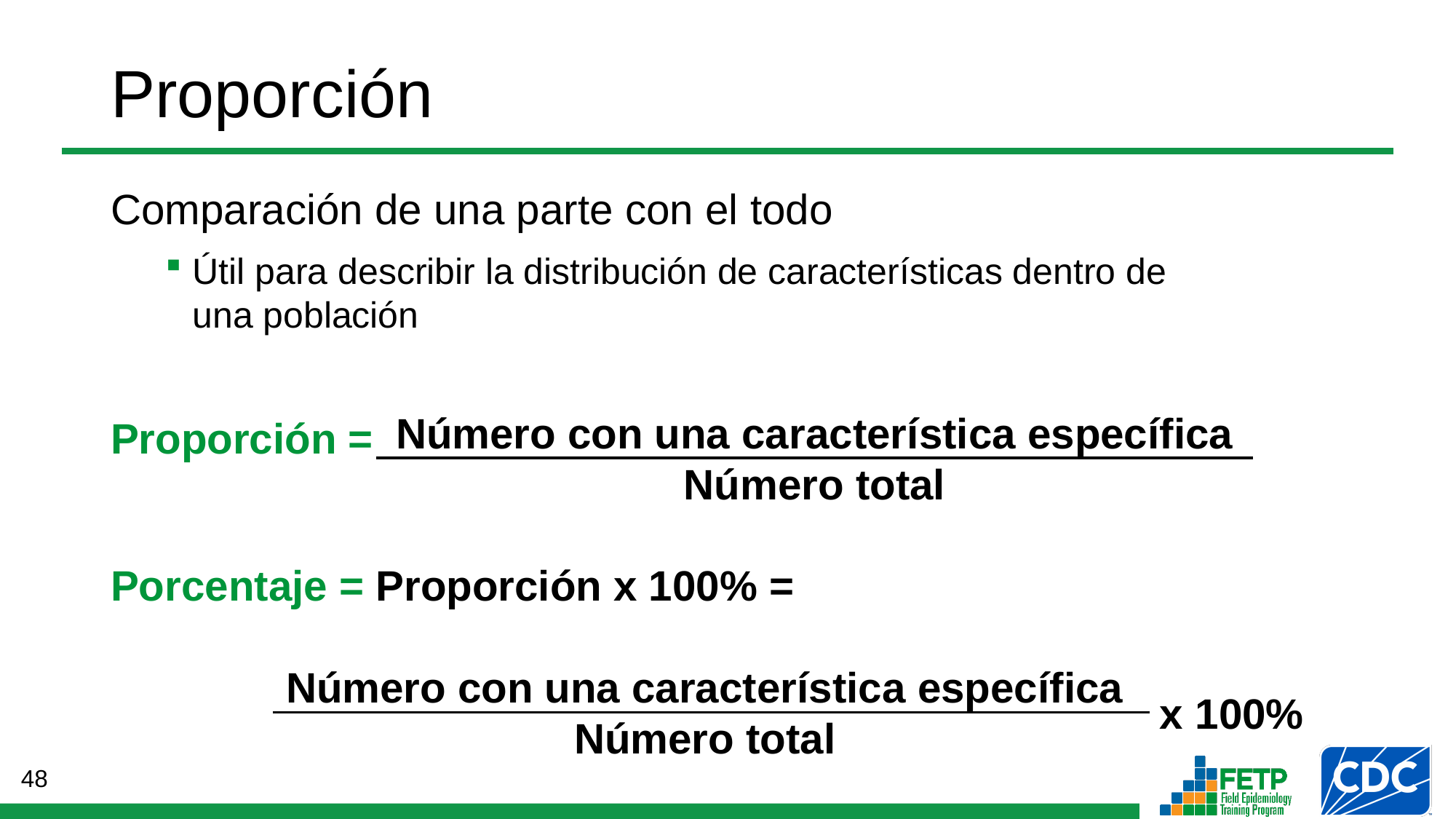

# Proporción
Comparación de una parte con el todo
Útil para describir la distribución de características dentro de
una población

Proporción =

Porcentaje = Proporción x 100% =
Número con una característica específica
Número total
Número con una característica específica
Número total
x 100%